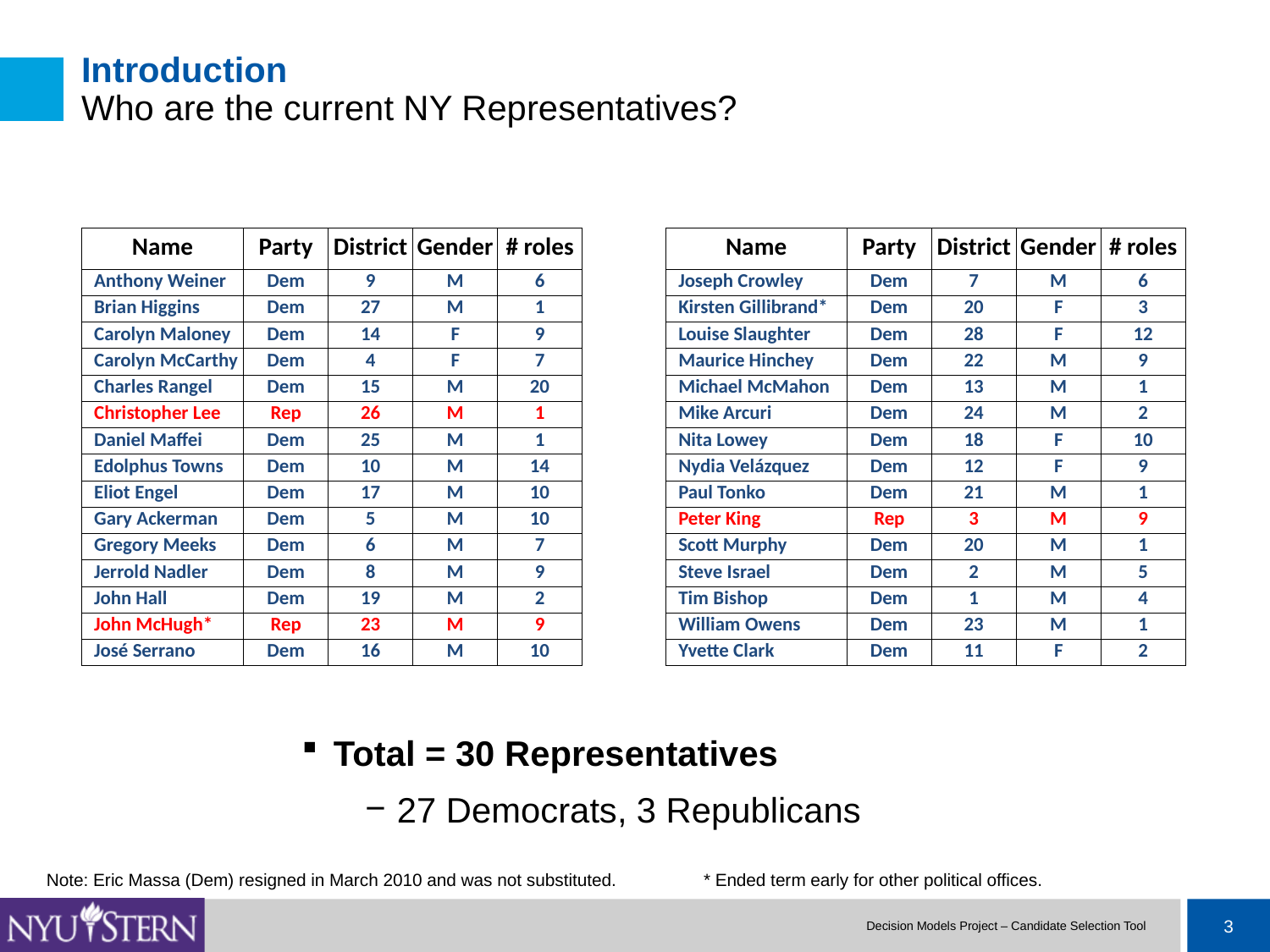

# Introduction Who are the current NY Representatives?
| Name | Party | District | Gender | # roles |
| --- | --- | --- | --- | --- |
| Anthony Weiner | Dem | 9 | M | 6 |
| Brian Higgins | Dem | 27 | M | 1 |
| Carolyn Maloney | Dem | 14 | F | 9 |
| Carolyn McCarthy | Dem | 4 | F | 7 |
| Charles Rangel | Dem | 15 | M | 20 |
| Christopher Lee | Rep | 26 | M | 1 |
| Daniel Maffei | Dem | 25 | M | 1 |
| Edolphus Towns | Dem | 10 | M | 14 |
| Eliot Engel | Dem | 17 | M | 10 |
| Gary Ackerman | Dem | 5 | M | 10 |
| Gregory Meeks | Dem | 6 | M | 7 |
| Jerrold Nadler | Dem | 8 | M | 9 |
| John Hall | Dem | 19 | M | 2 |
| John McHugh\* | Rep | 23 | M | 9 |
| José Serrano | Dem | 16 | M | 10 |
| Name | Party | District | Gender | # roles |
| --- | --- | --- | --- | --- |
| Joseph Crowley | Dem | 7 | M | 6 |
| Kirsten Gillibrand\* | Dem | 20 | F | 3 |
| Louise Slaughter | Dem | 28 | F | 12 |
| Maurice Hinchey | Dem | 22 | M | 9 |
| Michael McMahon | Dem | 13 | M | 1 |
| Mike Arcuri | Dem | 24 | M | 2 |
| Nita Lowey | Dem | 18 | F | 10 |
| Nydia Velázquez | Dem | 12 | F | 9 |
| Paul Tonko | Dem | 21 | M | 1 |
| Peter King | Rep | 3 | M | 9 |
| Scott Murphy | Dem | 20 | M | 1 |
| Steve Israel | Dem | 2 | M | 5 |
| Tim Bishop | Dem | 1 | M | 4 |
| William Owens | Dem | 23 | M | 1 |
| Yvette Clark | Dem | 11 | F | 2 |
Total = 30 Representatives
27 Democrats, 3 Republicans
Note: Eric Massa (Dem) resigned in March 2010 and was not substituted.
* Ended term early for other political offices.